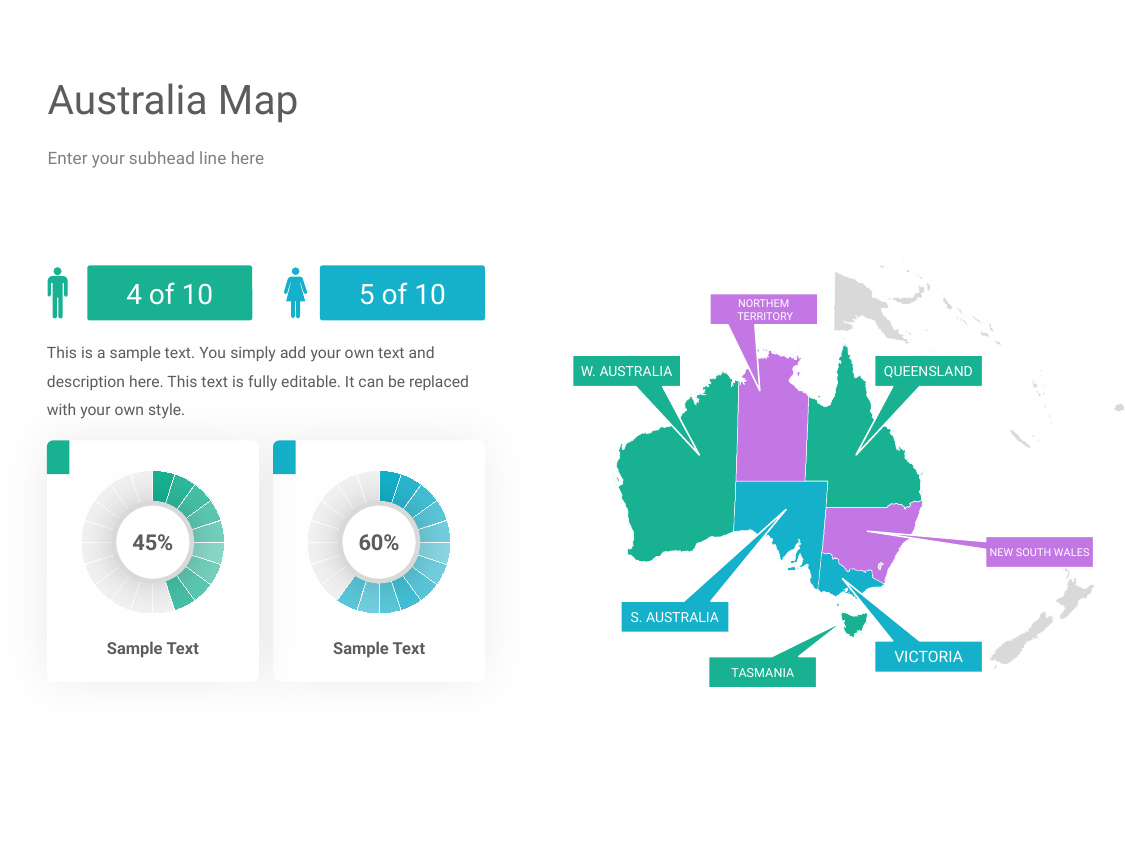

# Australia Map
Enter your subhead line here

4 of 10
5 of 10

NORTHEM
 TERRITORY
This is a sample text. You simply add your own text and description here. This text is fully editable. It can be replaced with your own style.

W. AUSTRALIA

QUEENSLAND

45%

60%

NEW SOUTH WALES

S. AUSTRALIA
Sample Text
Sample Text

VICTORIA

TASMANIA